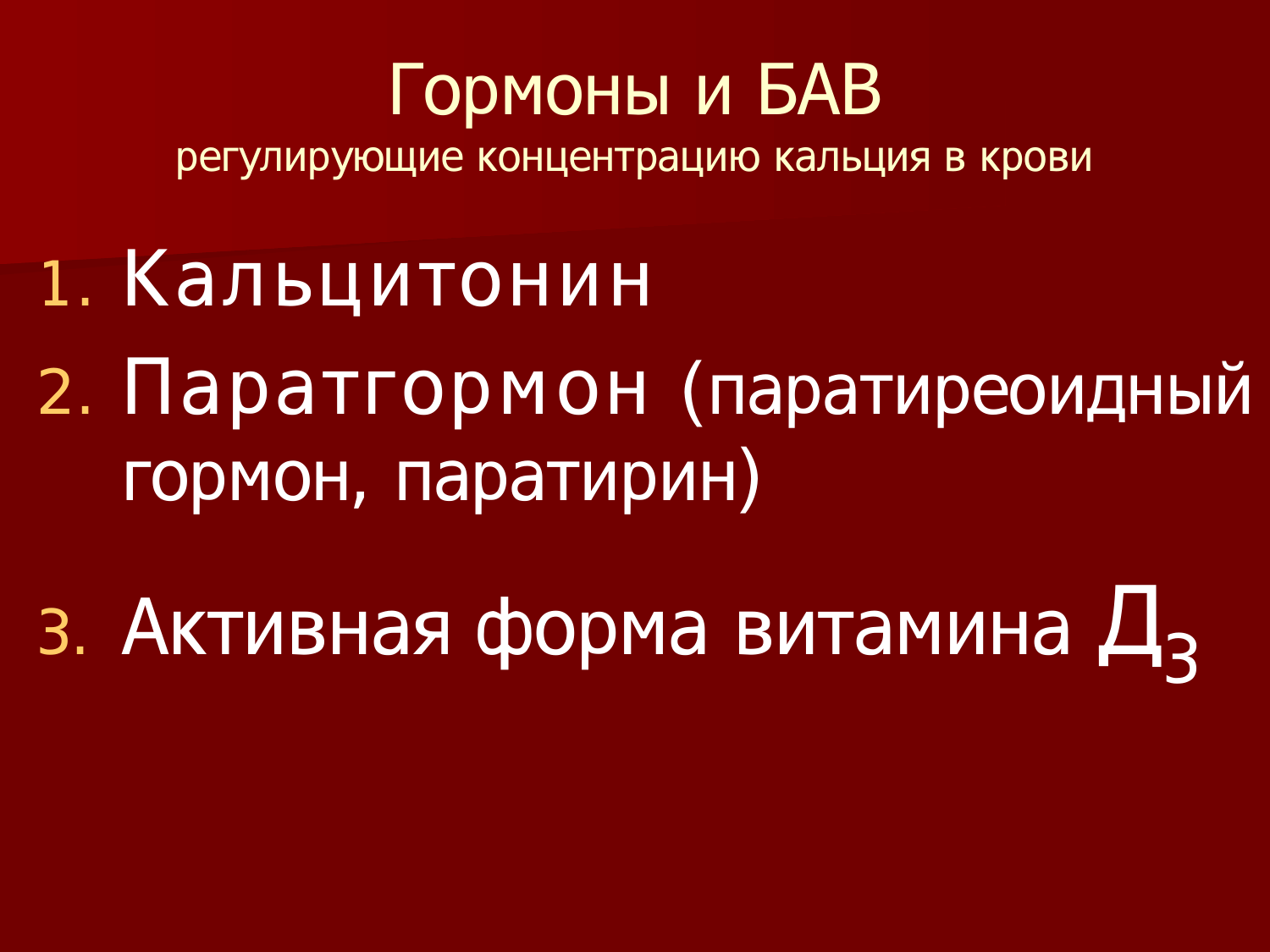

# Гормоны и БАВ регулирующие концентрацию кальция в крови
Кальцитонин
Паратгормон (паратиреоидный гормон, паратирин)
Активная форма витамина Д3